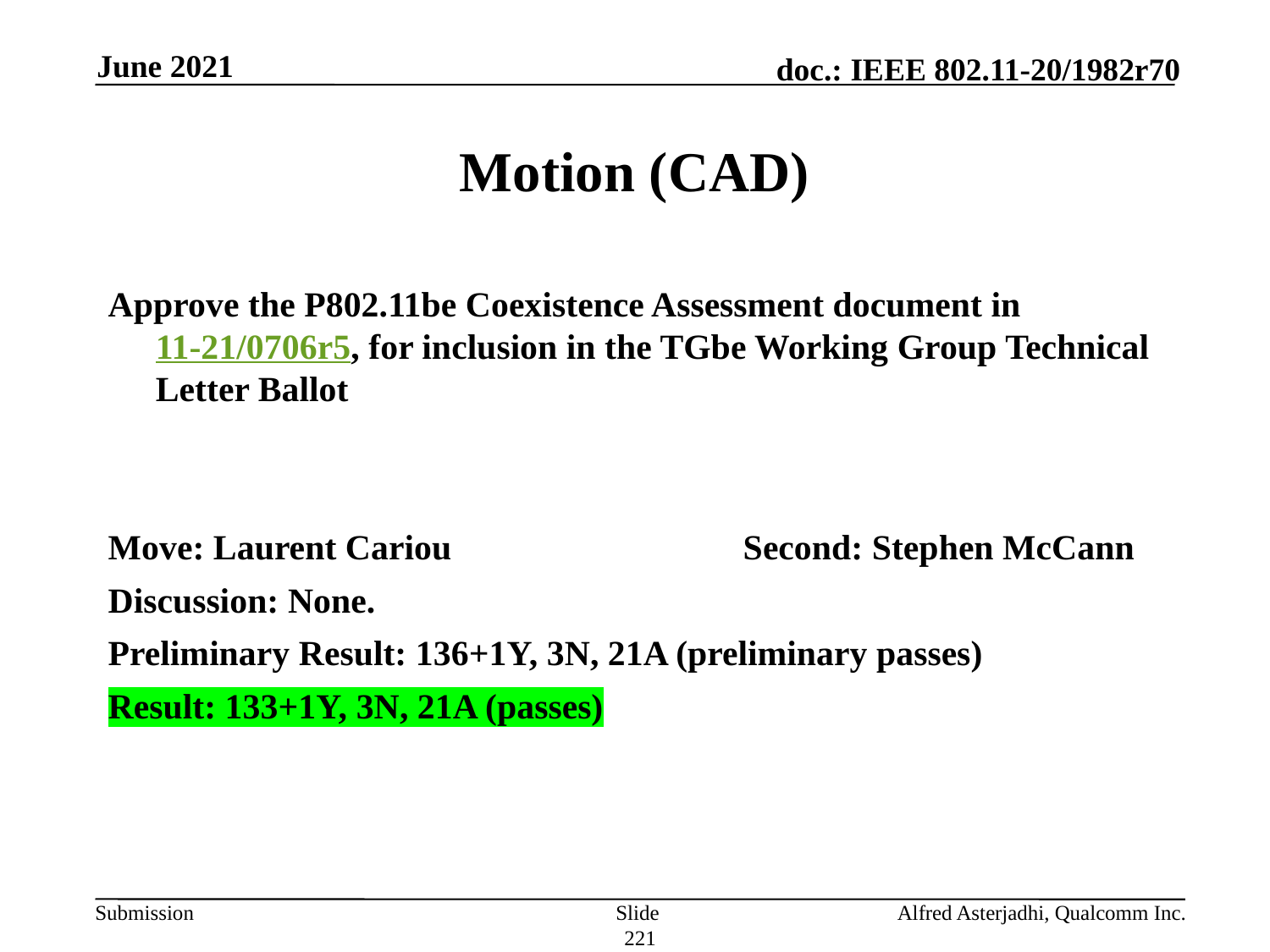

June 2021
# Motion (CAD)
Approve the P802.11be Coexistence Assessment document in 11-21/0706r5, for inclusion in the TGbe Working Group Technical Letter Ballot

Move: Laurent Cariou			Second: Stephen McCann
Discussion: None.
Preliminary Result: 136+1Y, 3N, 21A (preliminary passes)
Result: 133+1Y, 3N, 21A (passes)

Slide 221
Alfred Asterjadhi, Qualcomm Inc.